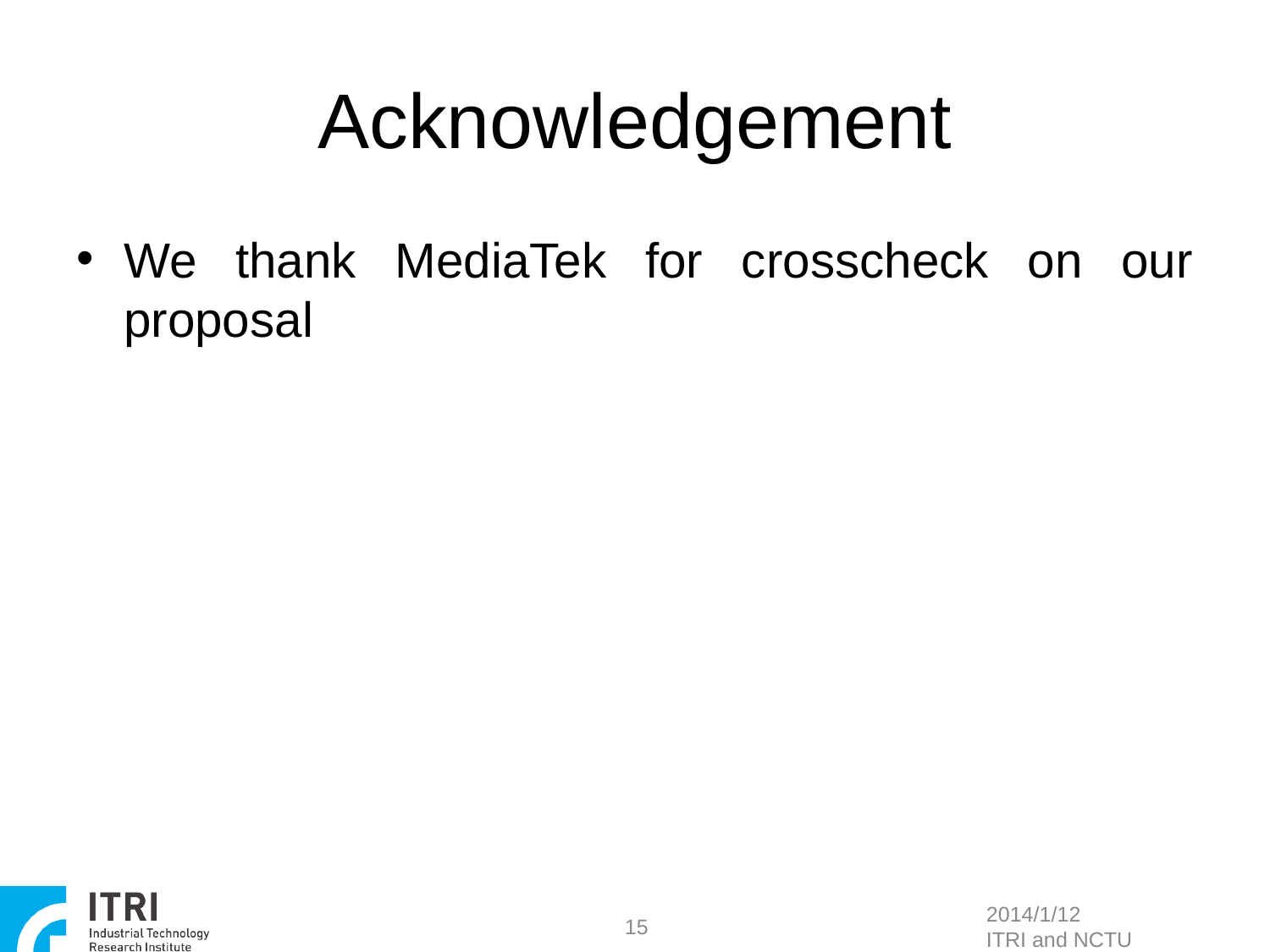

# Acknowledgement
We thank MediaTek for crosscheck on our proposal
15
2014/1/12
ITRI and NCTU